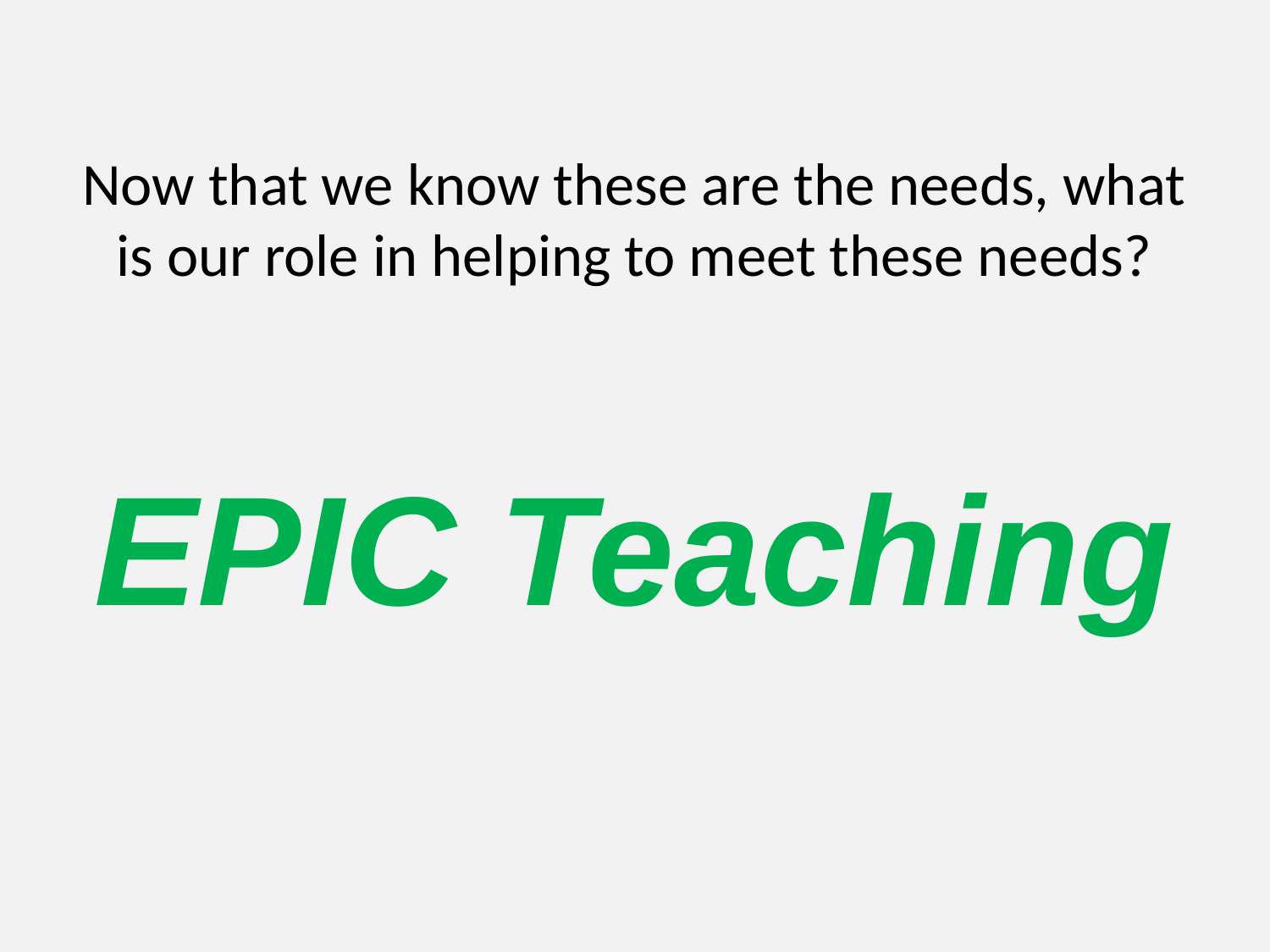

# Now that we know these are the needs, what is our role in helping to meet these needs?
EPIC Teaching